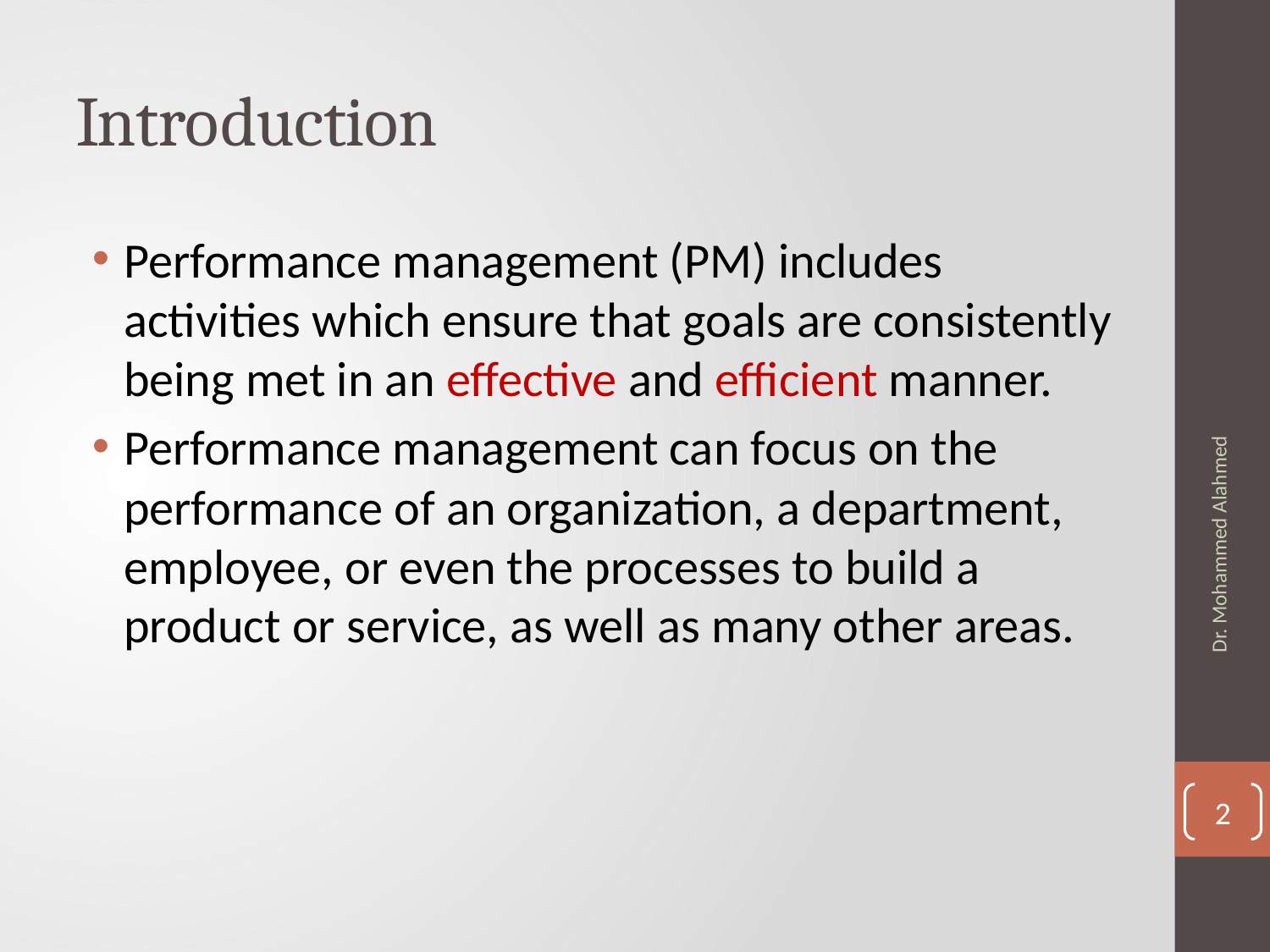

# Introduction
Performance management (PM) includes activities which ensure that goals are consistently being met in an effective and efficient manner.
Performance management can focus on the performance of an organization, a department, employee, or even the processes to build a product or service, as well as many other areas.

Dr. Mohammed Alahmed
2